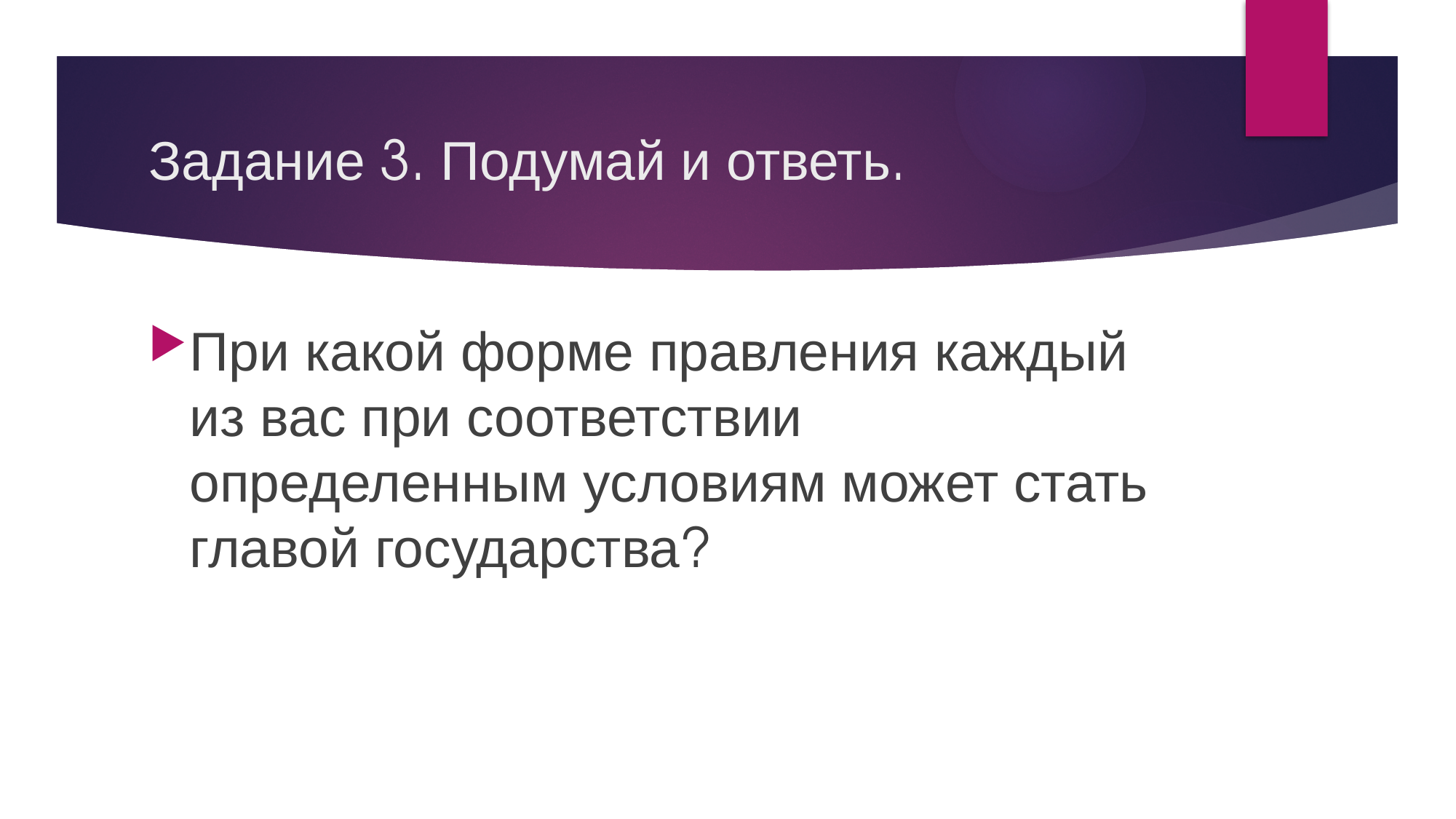

# Задание 3. Подумай и ответь.
При какой форме правления каждый из вас при соответствии определенным условиям может стать главой государства?